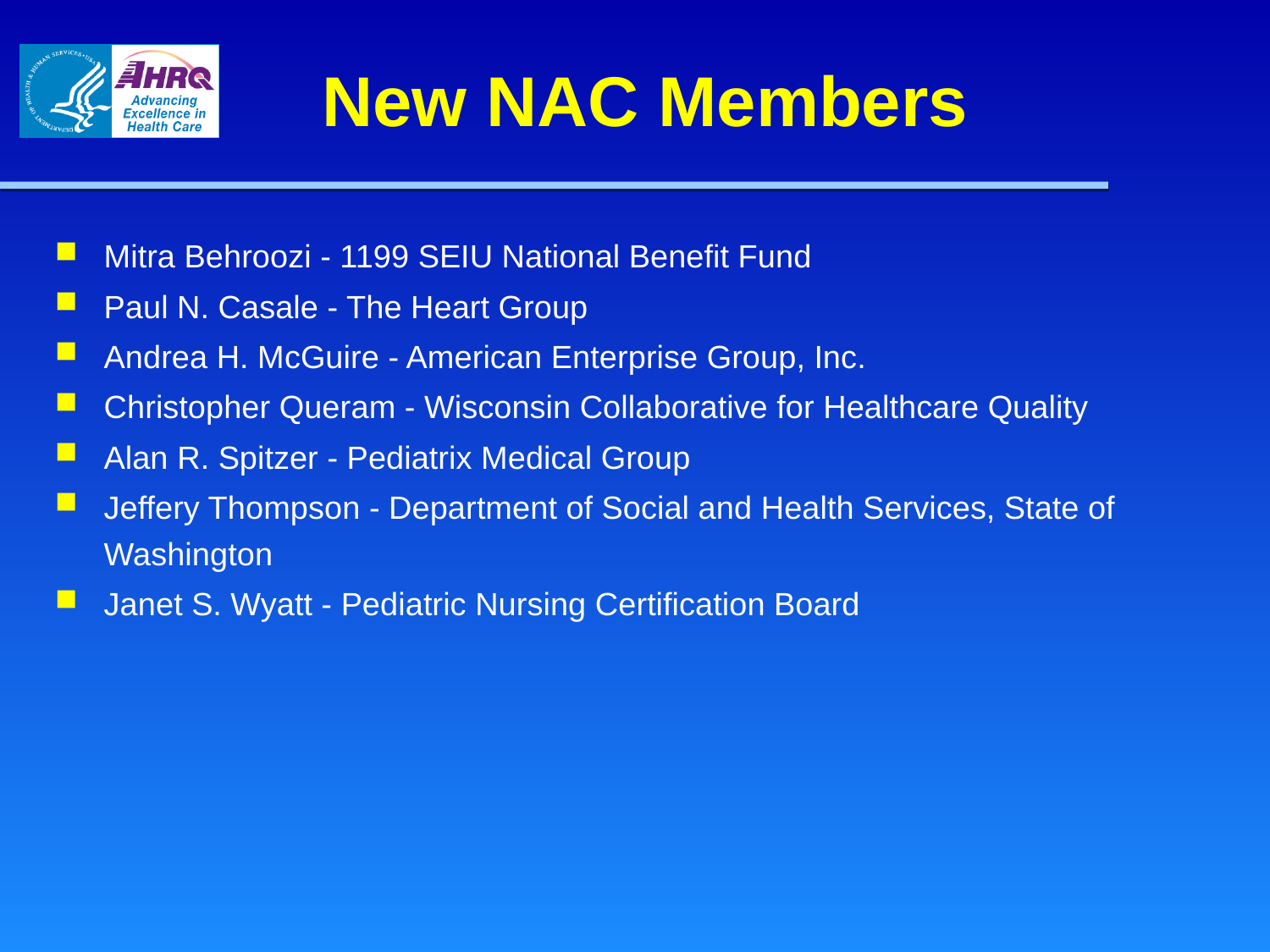

# New NAC Members
Mitra Behroozi - 1199 SEIU National Benefit Fund
Paul N. Casale - The Heart Group
Andrea H. McGuire - American Enterprise Group, Inc.
Christopher Queram - Wisconsin Collaborative for Healthcare Quality
Alan R. Spitzer - Pediatrix Medical Group
Jeffery Thompson - Department of Social and Health Services, State of Washington
Janet S. Wyatt - Pediatric Nursing Certification Board